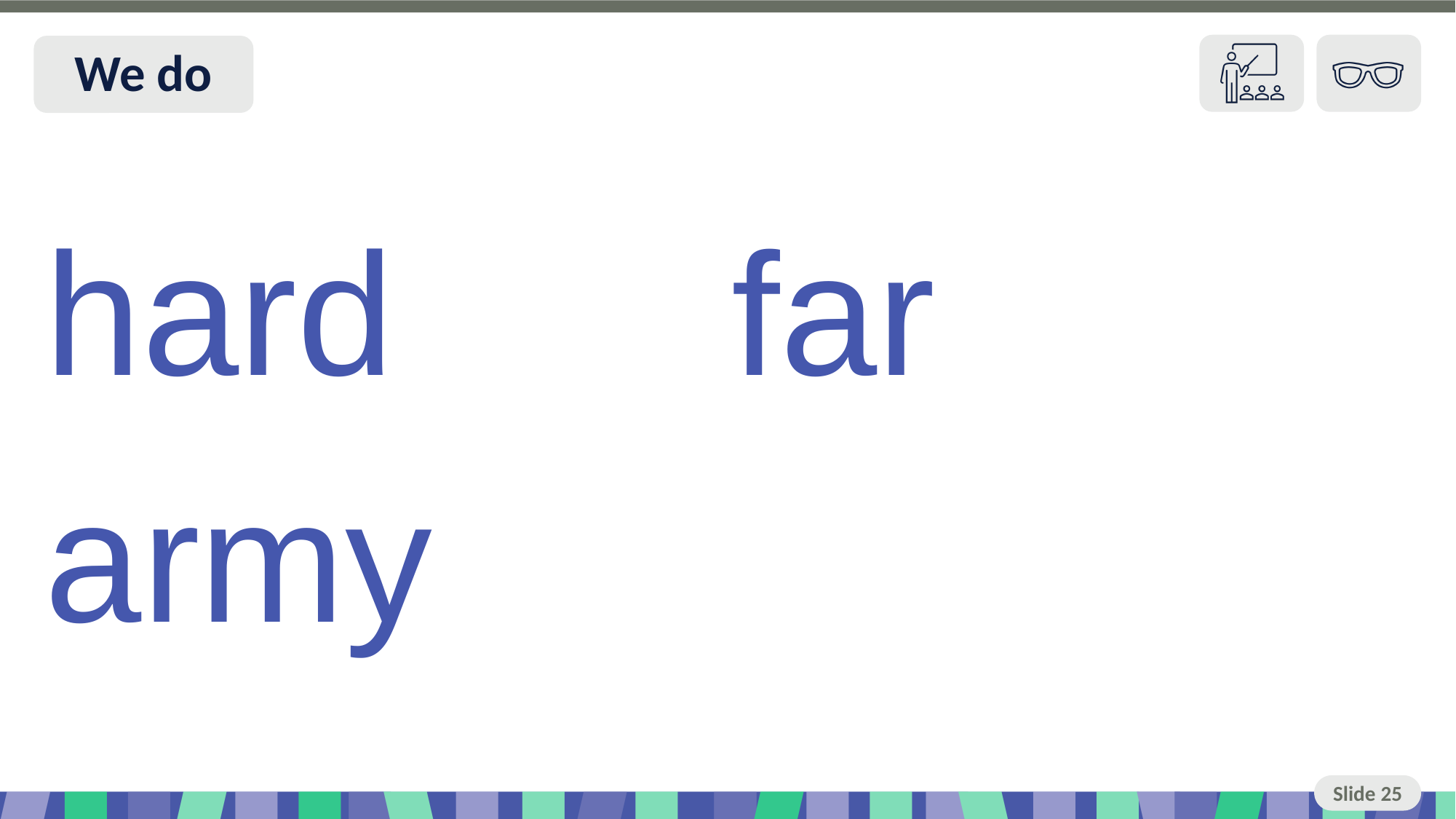

Slide 25 We do
hard       far
army